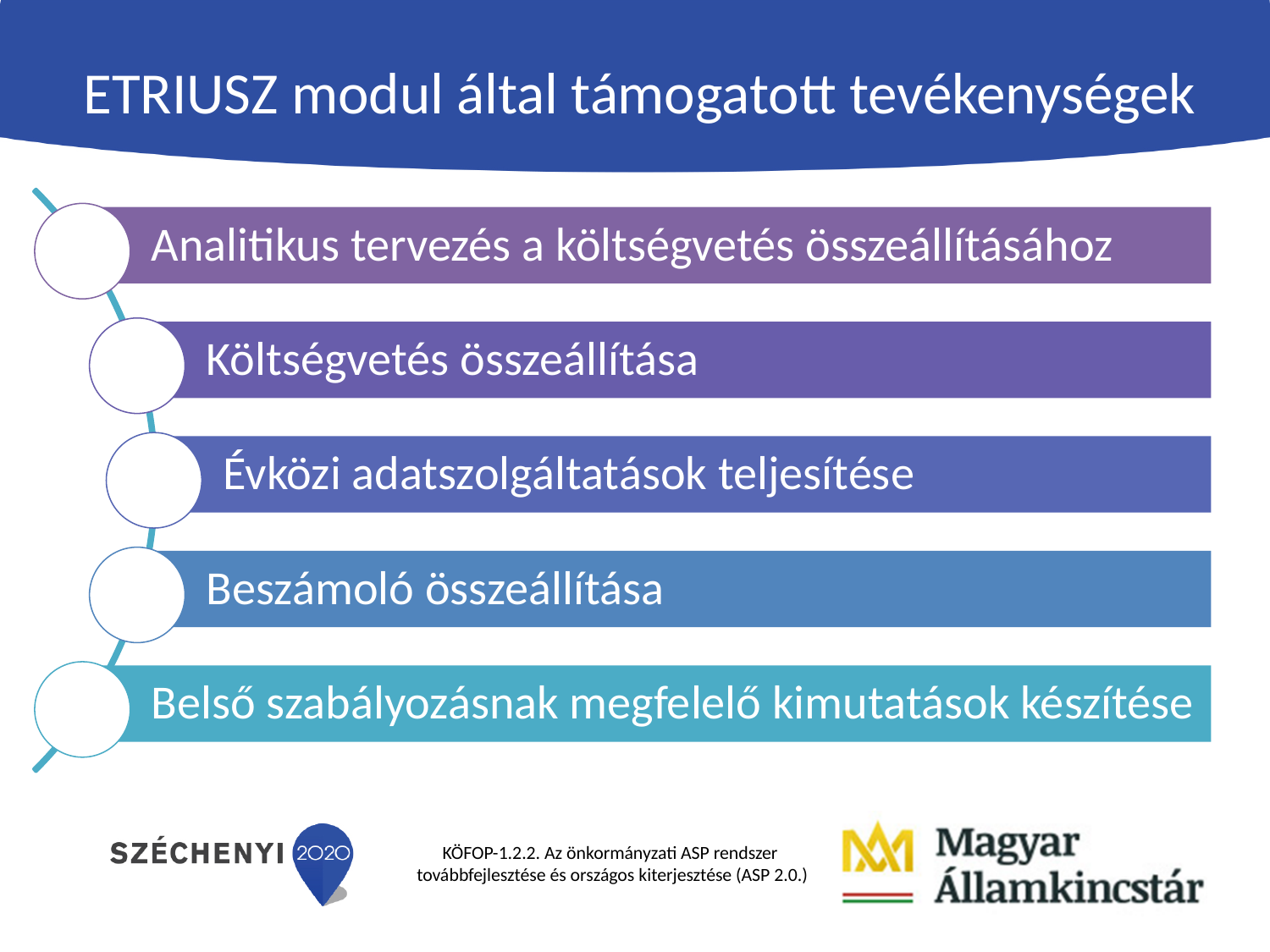

# ETRIUSZ modul által támogatott tevékenységek

Analitikus tervezés a költségvetés összeállításához
Költségvetés összeállítása
Évközi adatszolgáltatások teljesítése
Beszámoló összeállítása
Belső szabályozásnak megfelelő kimutatások készítése